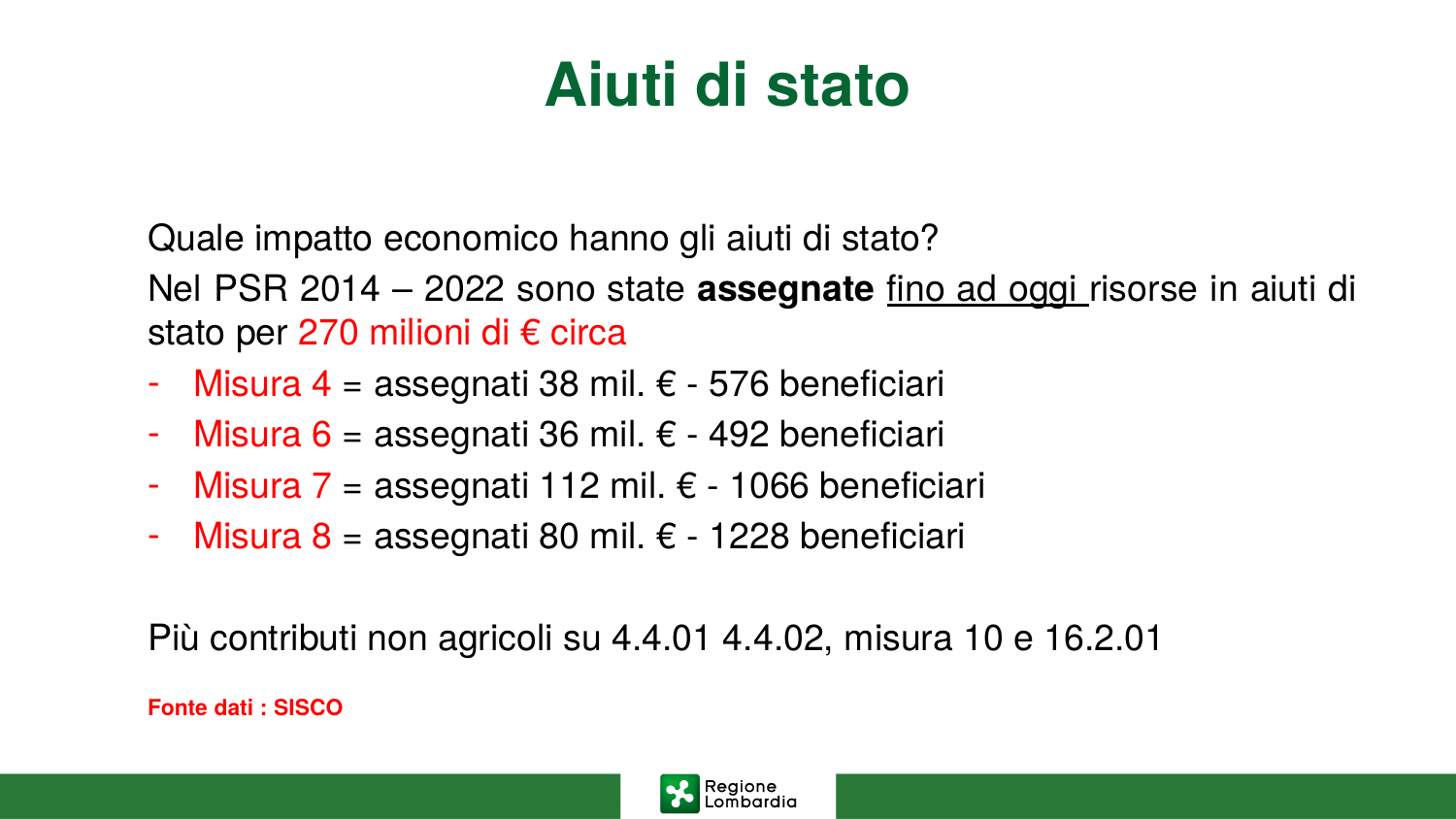

# Aiuti di stato
Quale impatto economico hanno gli aiuti di stato?
Nel PSR 2014 – 2022 sono state assegnate fino ad oggi risorse in aiuti di stato per 270 milioni di € circa
Misura 4 = assegnati 38 mil. € - 576 beneficiari
Misura 6 = assegnati 36 mil. € - 492 beneficiari
Misura 7 = assegnati 112 mil. € - 1066 beneficiari
Misura 8 = assegnati 80 mil. € - 1228 beneficiari

Più contributi non agricoli su 4.4.01 4.4.02, misura 10 e 16.2.01

Fonte dati : SISCO